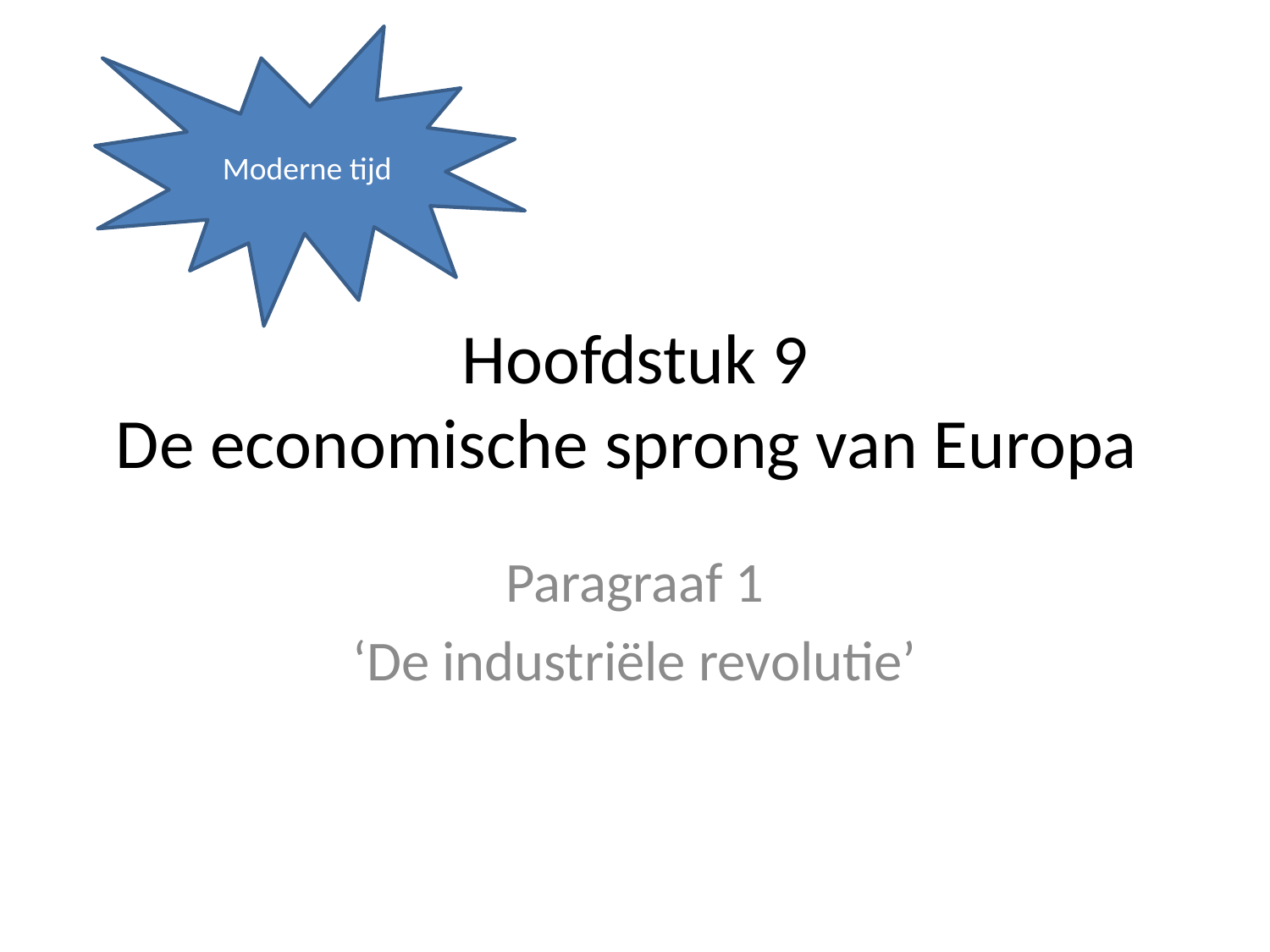

Moderne tijd
# Hoofdstuk 9 De economische sprong van Europa
Paragraaf 1
‘De industriële revolutie’